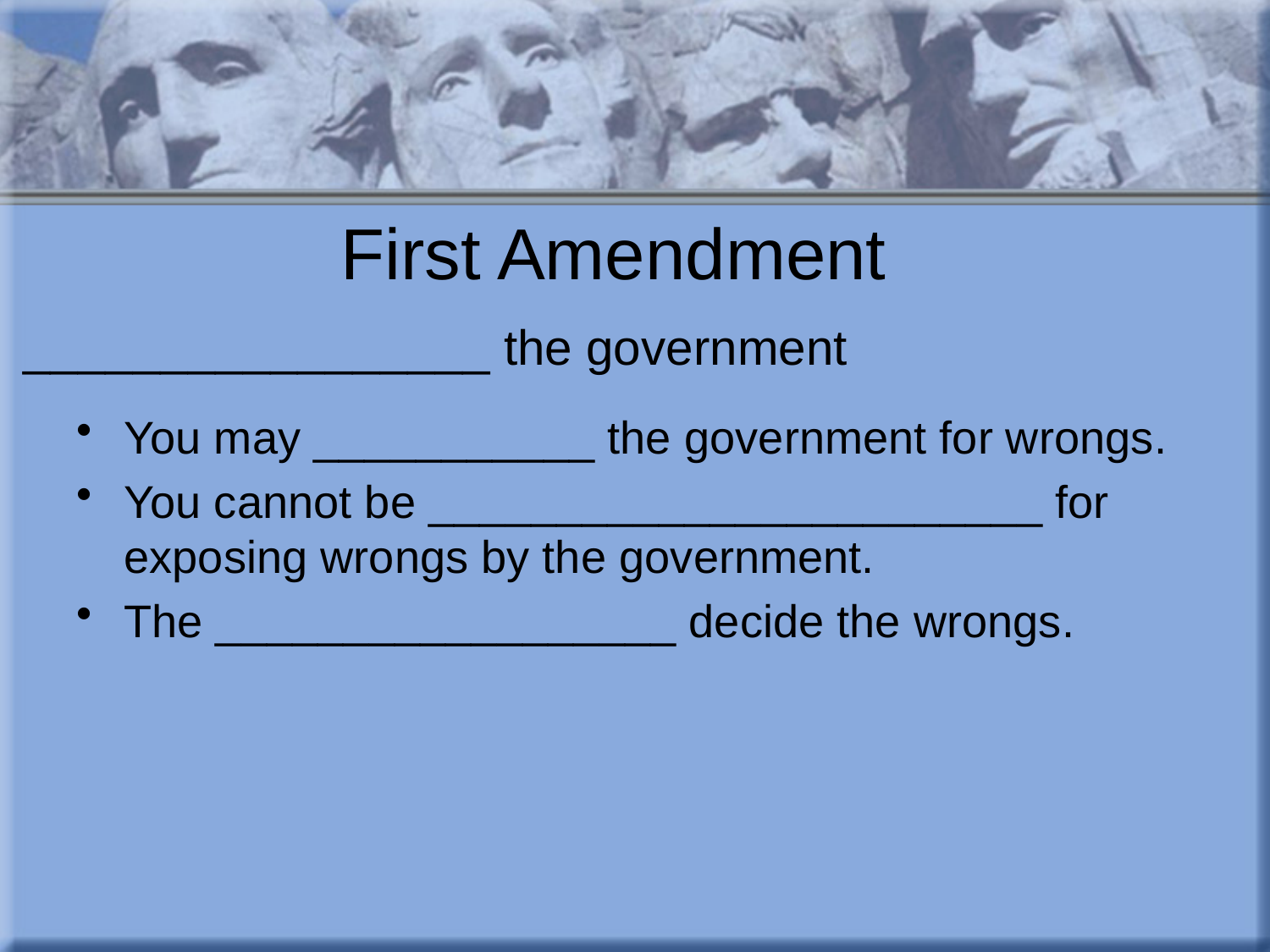

First Amendment
# _________________ the government
You may ___________ the government for wrongs.
You cannot be ________________________ for exposing wrongs by the government.
The __________________ decide the wrongs.